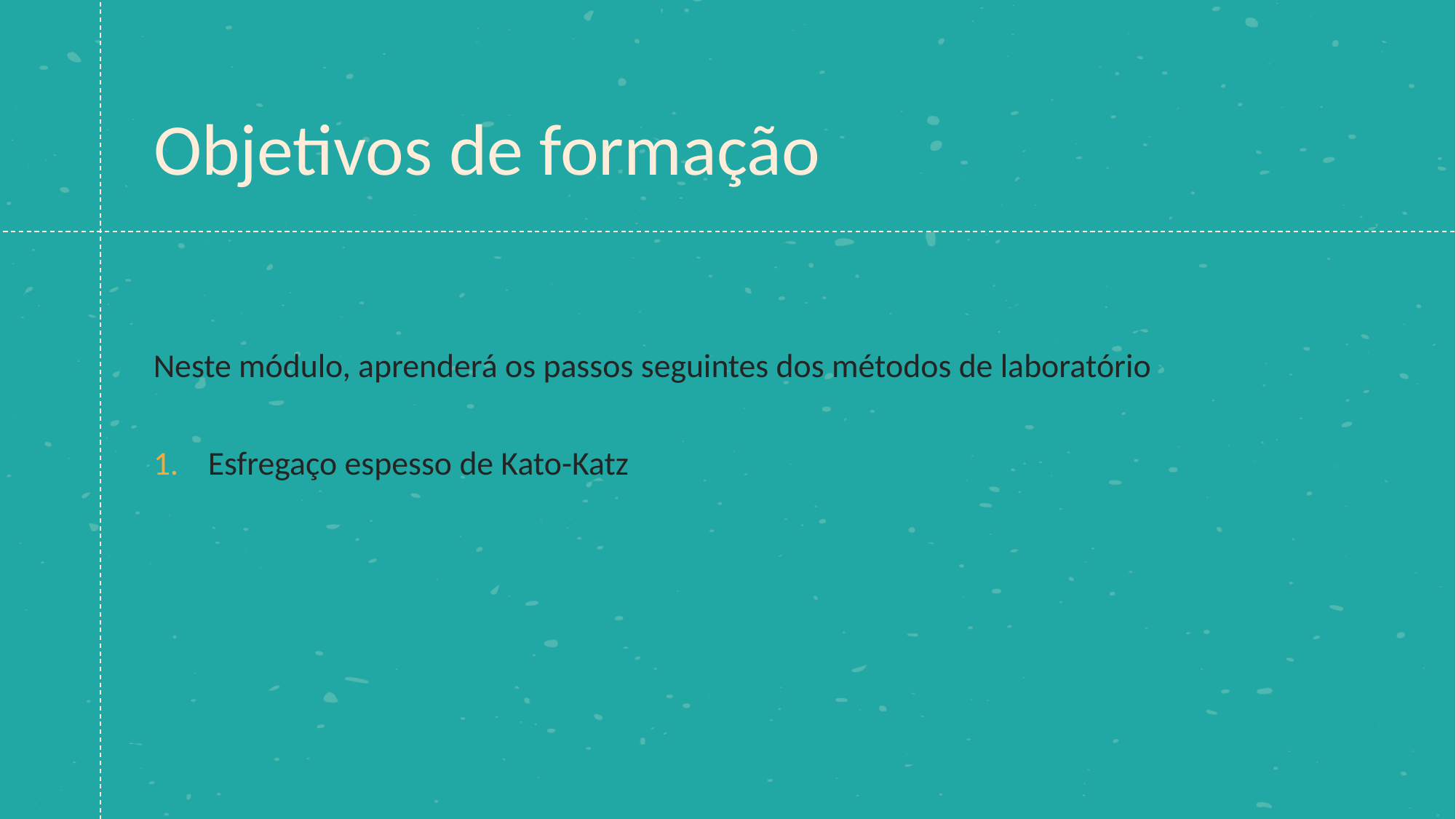

# Objetivos de formação
Neste módulo, aprenderá os passos seguintes dos métodos de laboratório

Esfregaço espesso de Kato-Katz